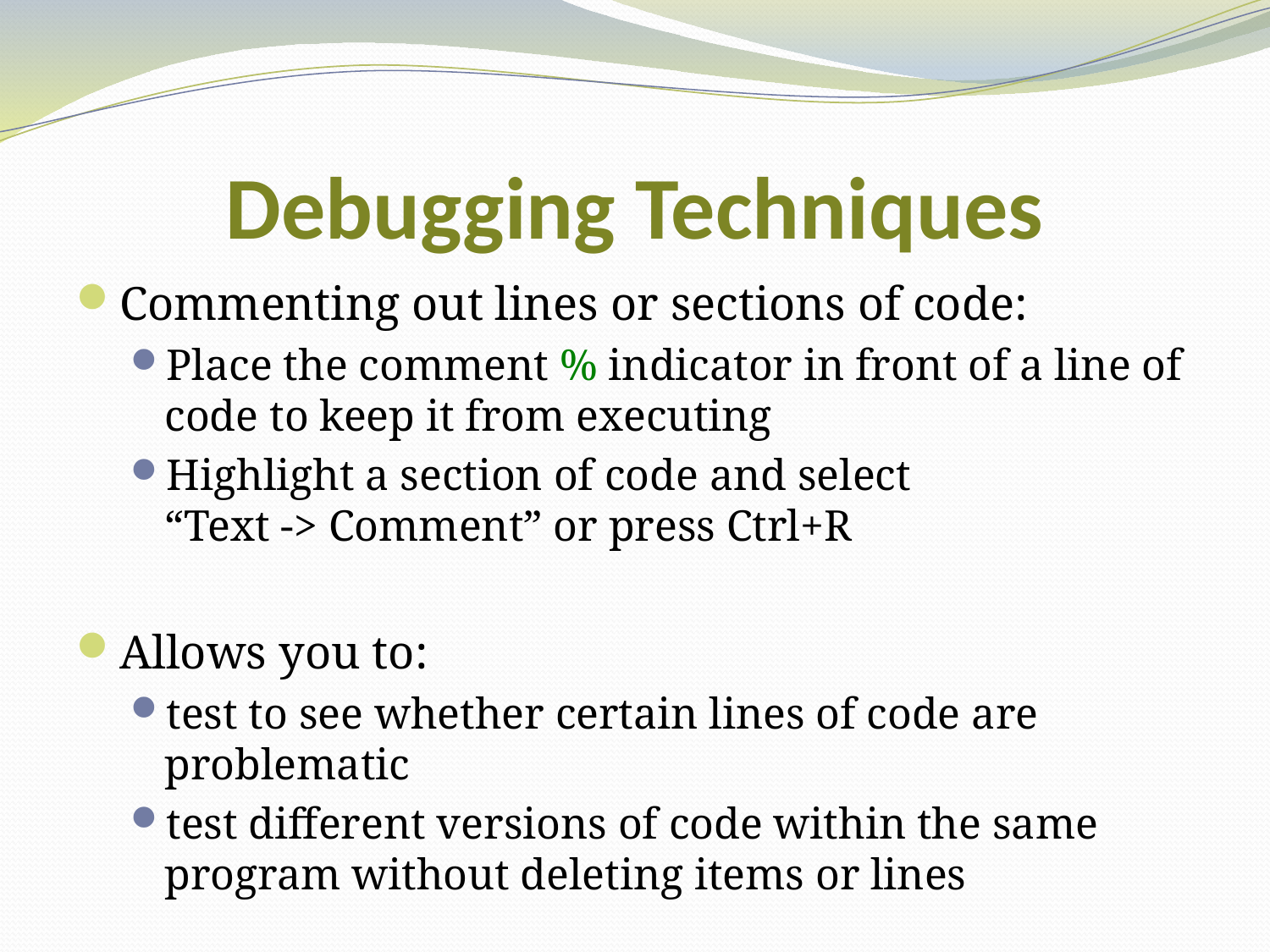

# Debugging Techniques
Commenting out lines or sections of code:
Place the comment % indicator in front of a line of code to keep it from executing
Highlight a section of code and select
“Text -> Comment” or press Ctrl+R

Allows you to:
test to see whether certain lines of code are problematic
test different versions of code within the same program without deleting items or lines